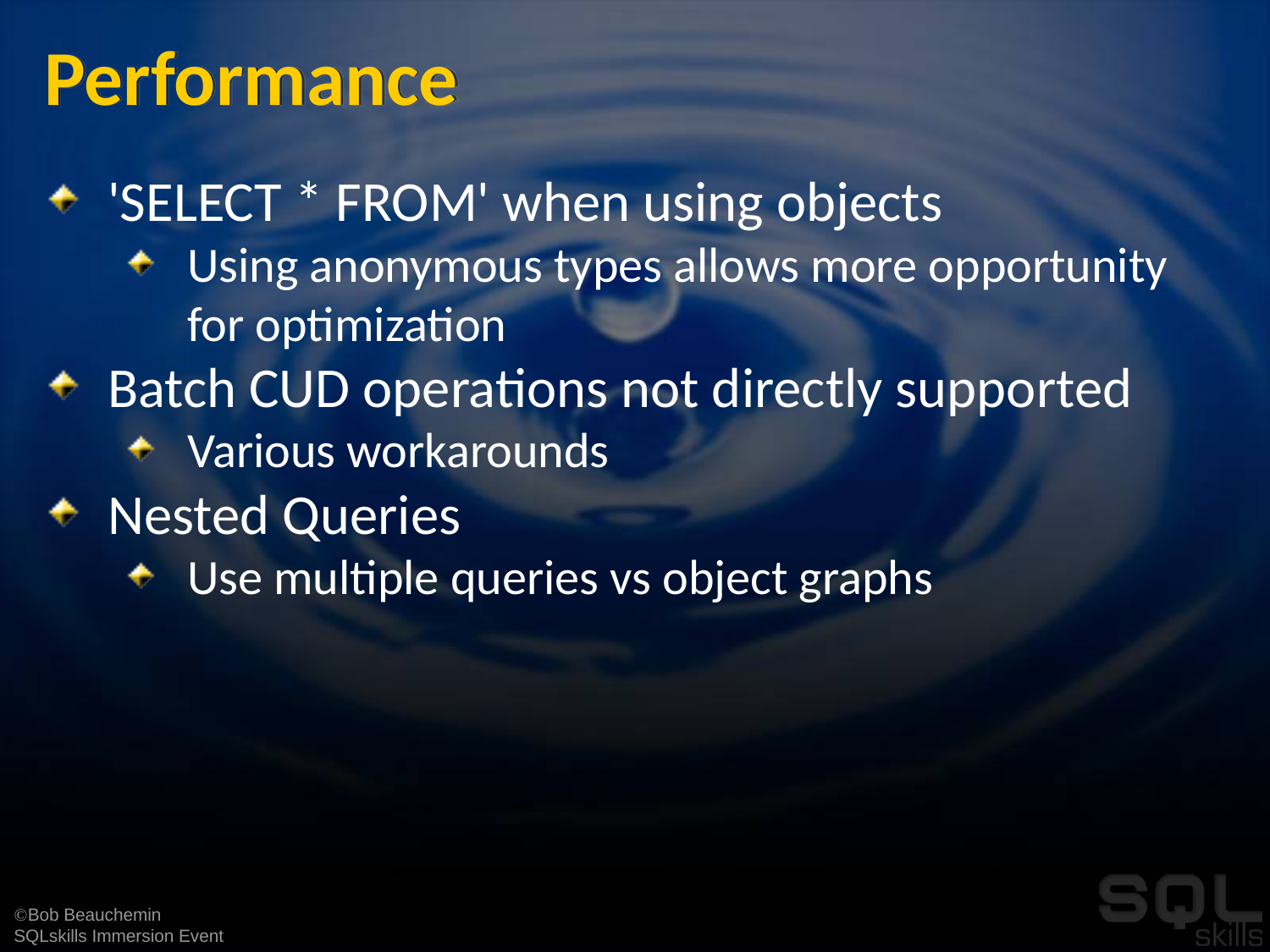

# Performance
'SELECT * FROM' when using objects
Using anonymous types allows more opportunity for optimization
Batch CUD operations not directly supported
Various workarounds
Nested Queries
Use multiple queries vs object graphs